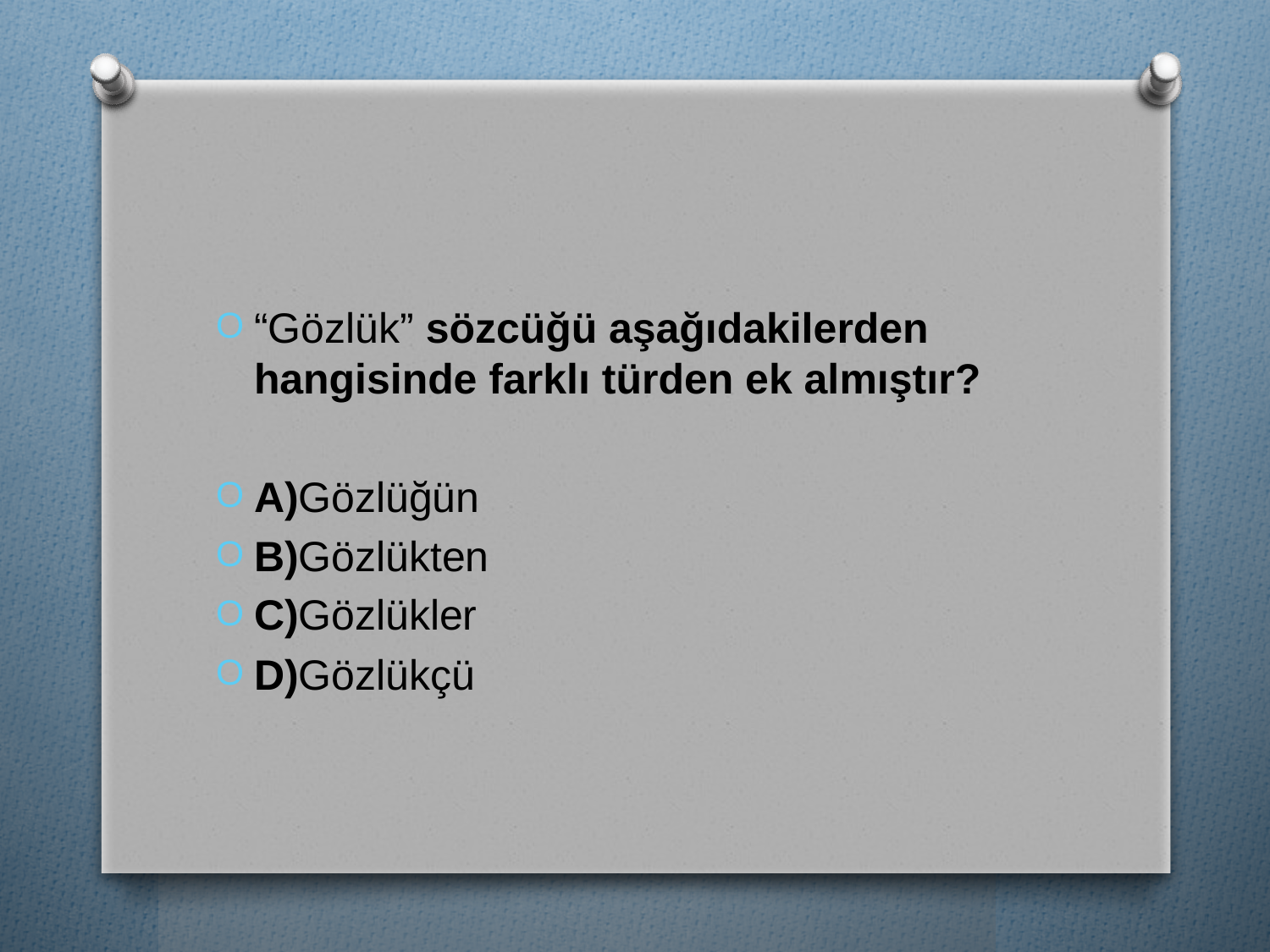

#
“Gözlük” sözcüğü aşağıdakilerden hangisinde farklı türden ek almıştır?

A)Gözlüğün
B)Gözlükten
C)Gözlükler
D)Gözlükçü